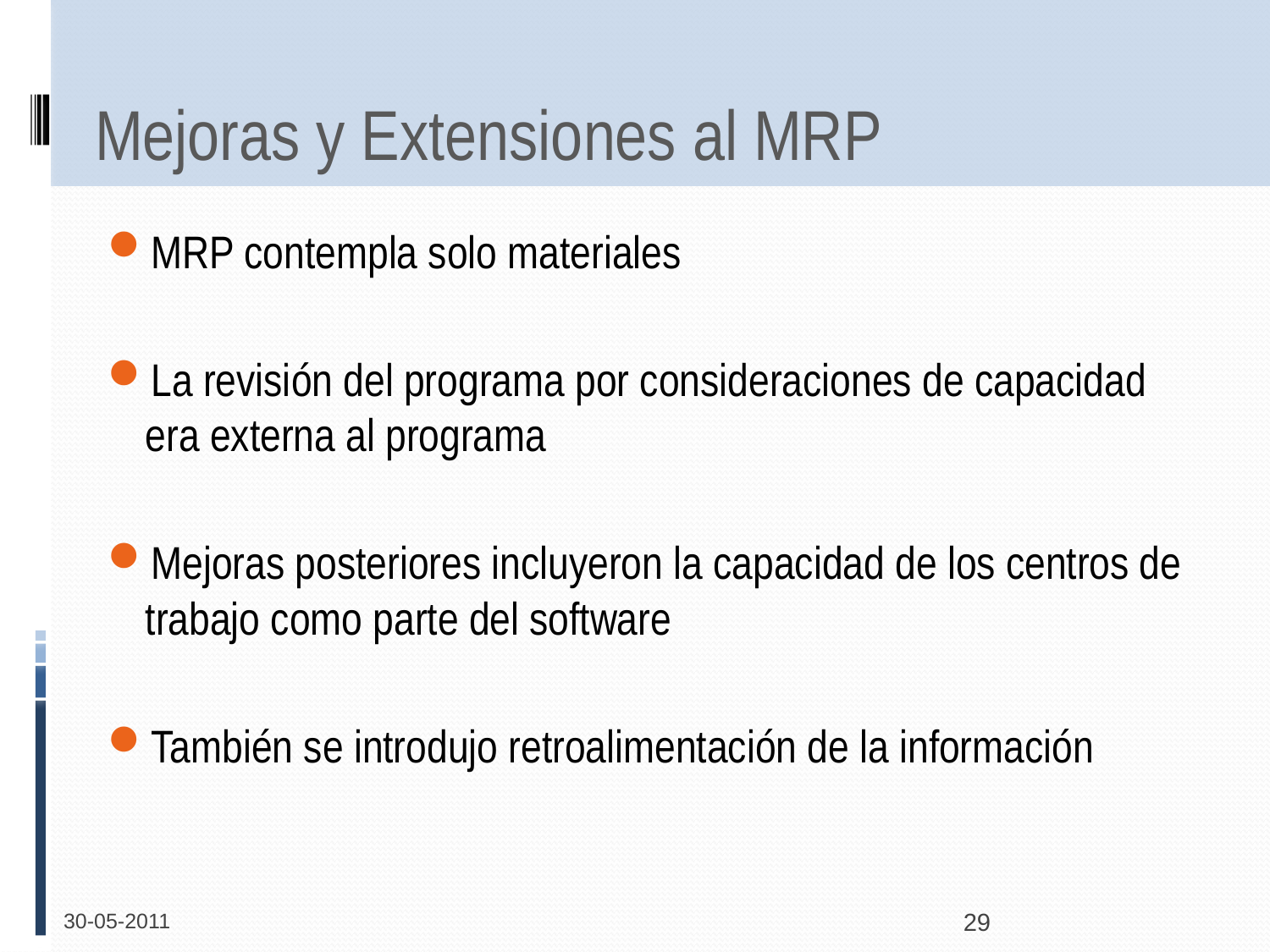

# Mejoras y Extensiones al MRP
MRP contempla solo materiales

La revisión del programa por consideraciones de capacidad era externa al programa

Mejoras posteriores incluyeron la capacidad de los centros de trabajo como parte del software

También se introdujo retroalimentación de la información

30-05-2011
29